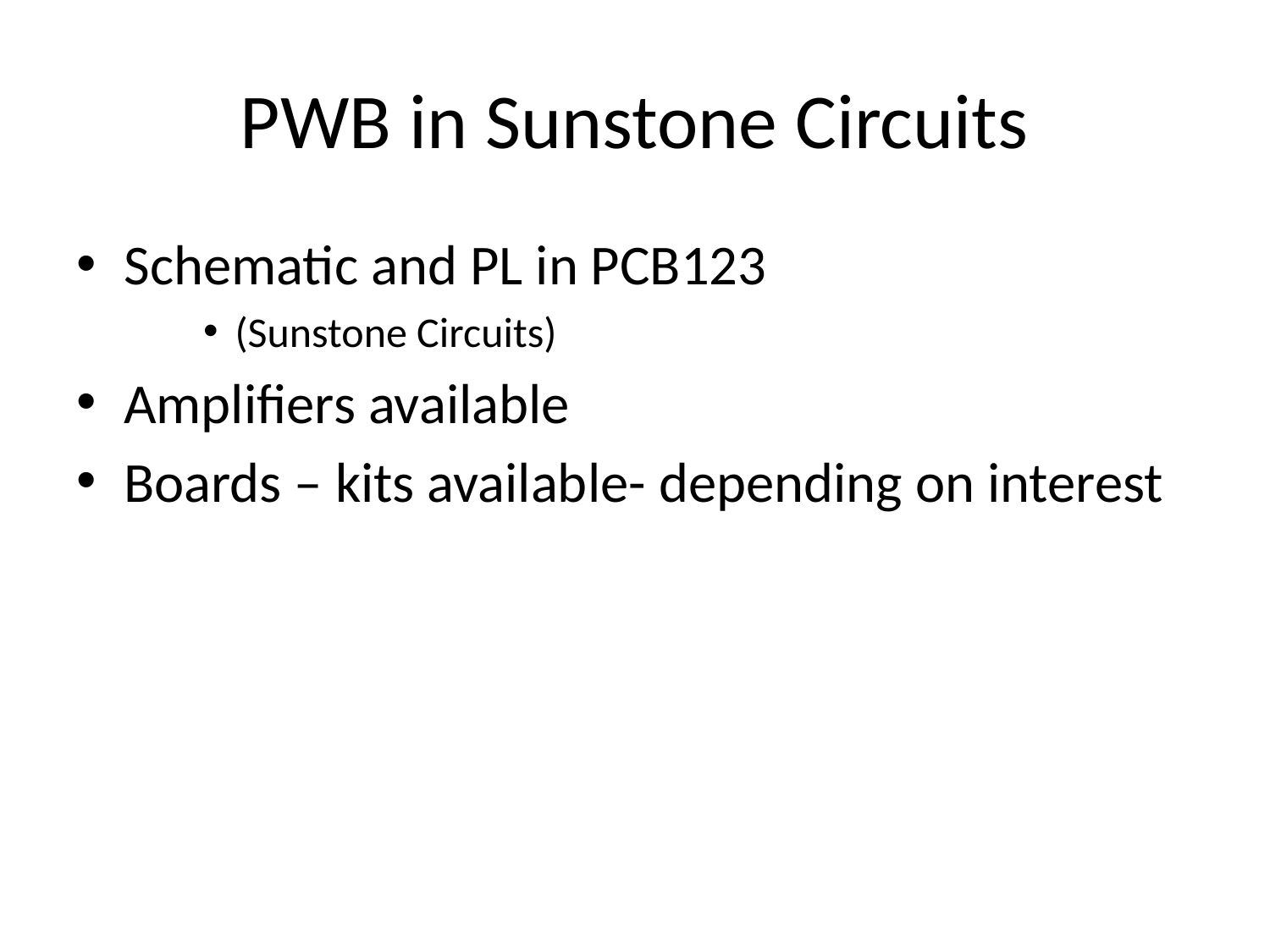

# PWB in Sunstone Circuits
Schematic and PL in PCB123
(Sunstone Circuits)
Amplifiers available
Boards – kits available- depending on interest